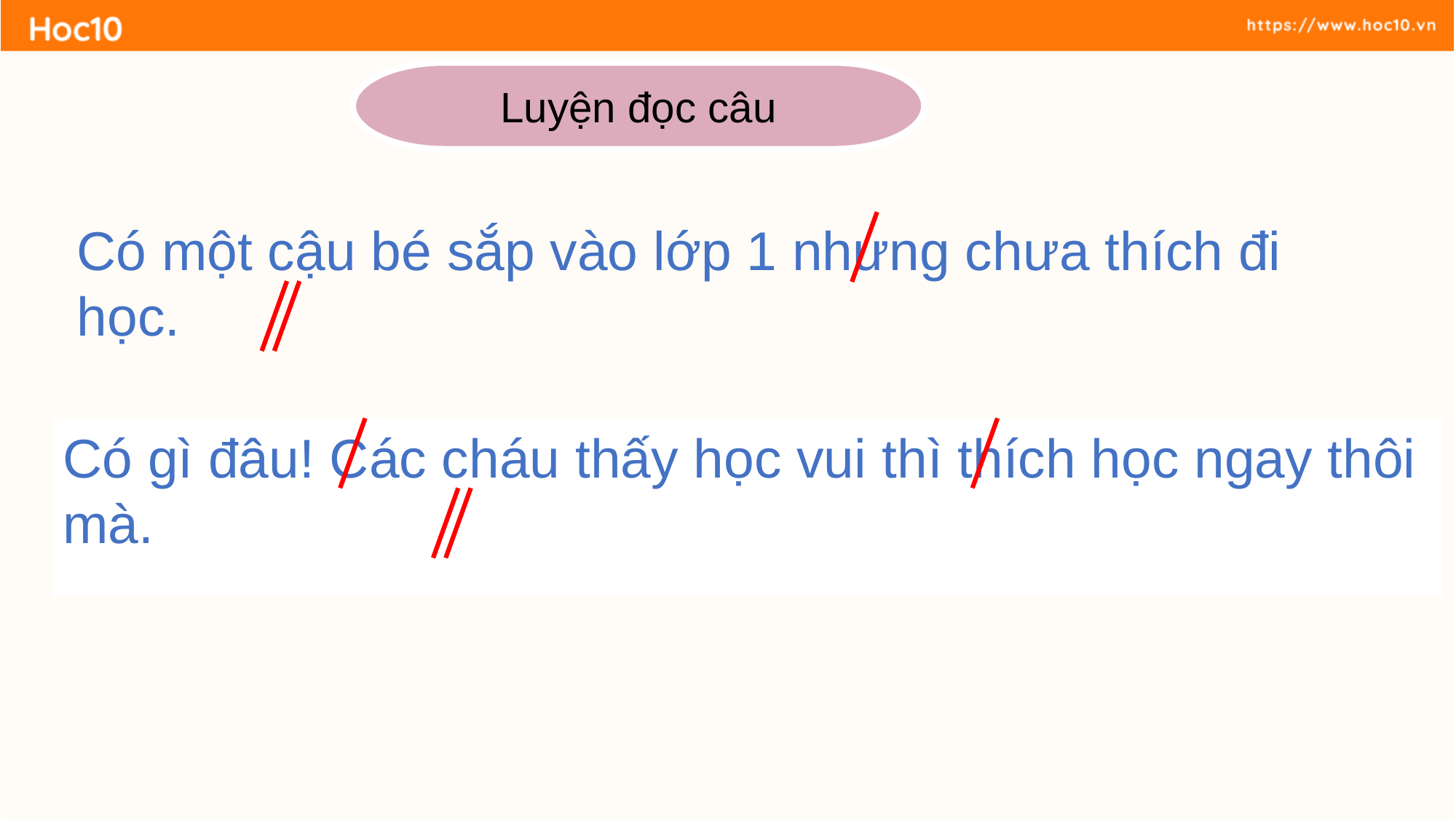

Luyện đọc câu
Có một cậu bé sắp vào lớp 1 nhưng chưa thích đi học.
Có gì đâu! Các cháu thấy học vui thì thích học ngay thôi mà.